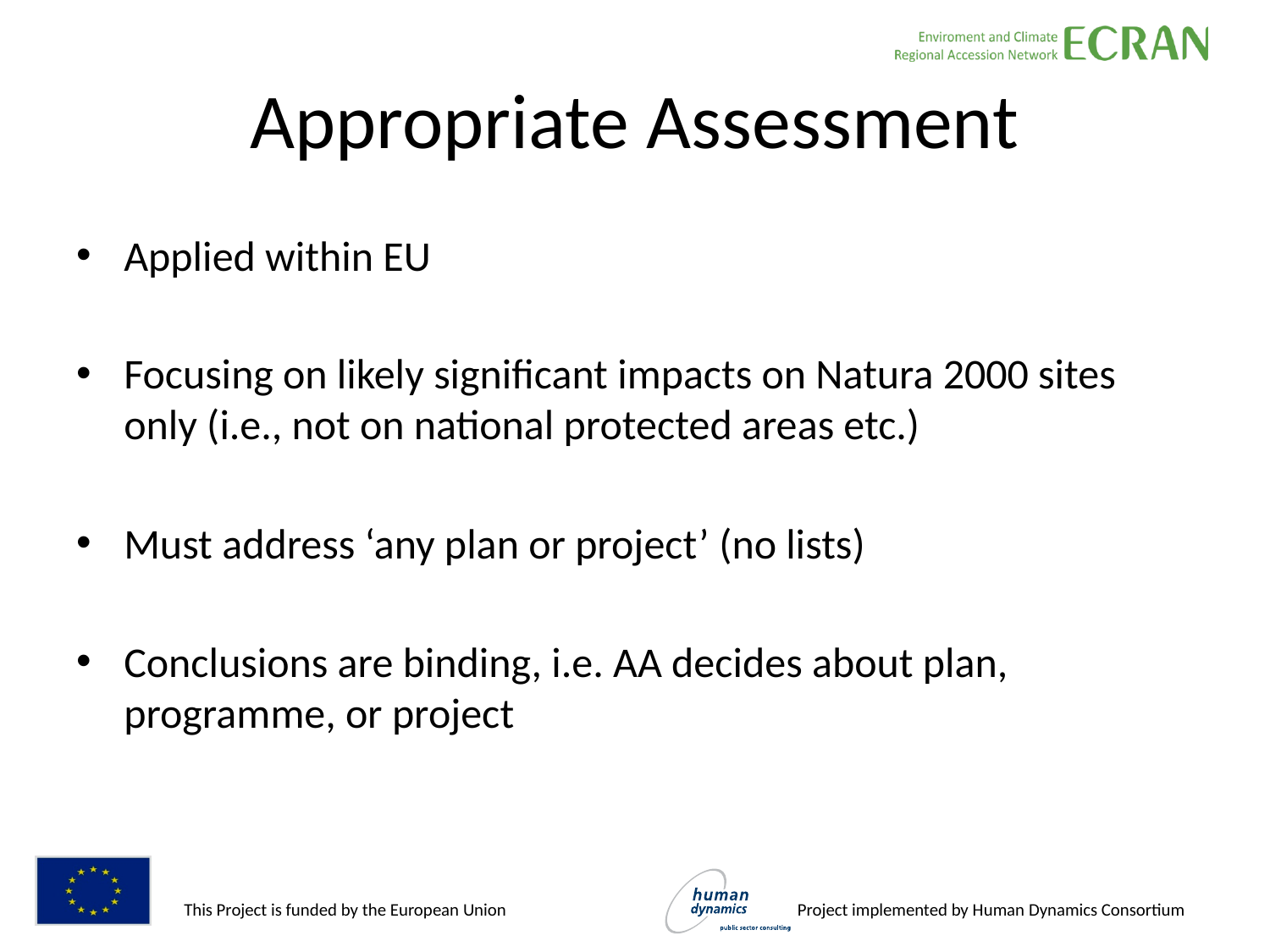

# Appropriate Assessment
Applied within EU

Focusing on likely significant impacts on Natura 2000 sites only (i.e., not on national protected areas etc.)

Must address ‘any plan or project’ (no lists)

Conclusions are binding, i.e. AA decides about plan, programme, or project